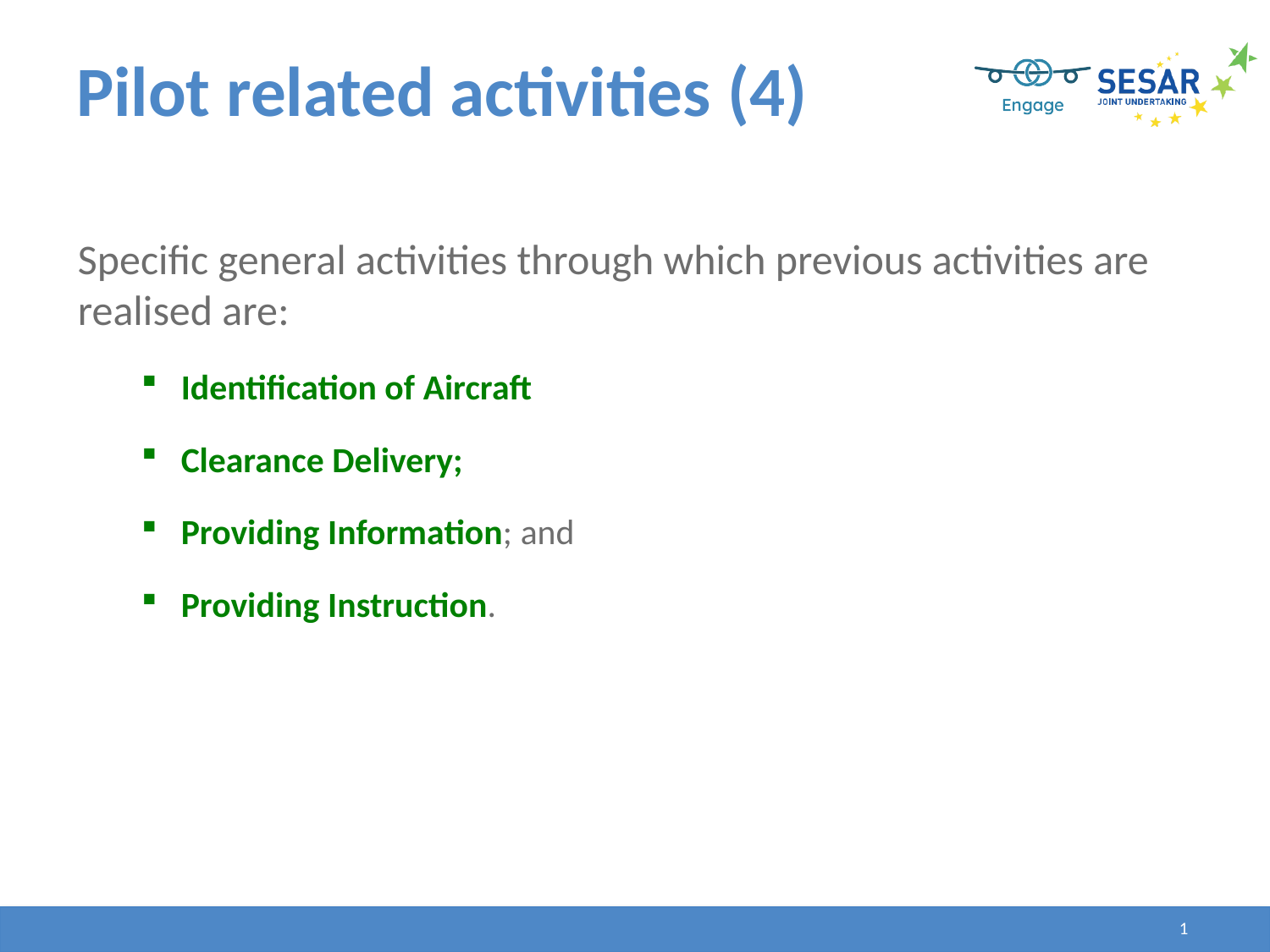

# Pilot related activities (4)
Specific general activities through which previous activities are realised are:
Identification of Aircraft
Clearance Delivery;
Providing Information; and
Providing Instruction.

30